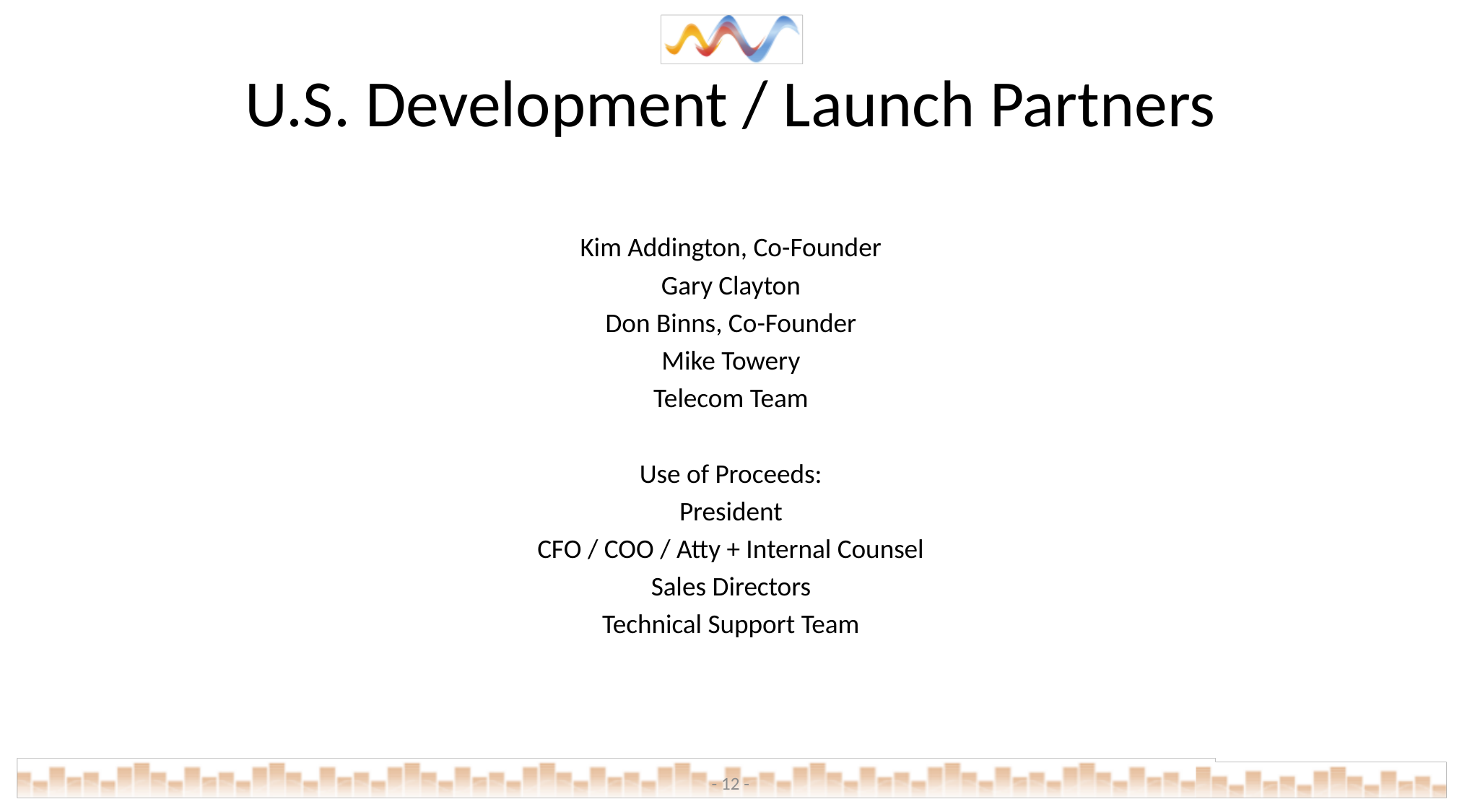

# U.S. Development / Launch Partners

Kim Addington, Co-Founder
Gary Clayton
Don Binns, Co-Founder
Mike Towery
Telecom Team

Use of Proceeds:
President
CFO / COO / Atty + Internal Counsel
Sales Directors
Technical Support Team

- 12 -